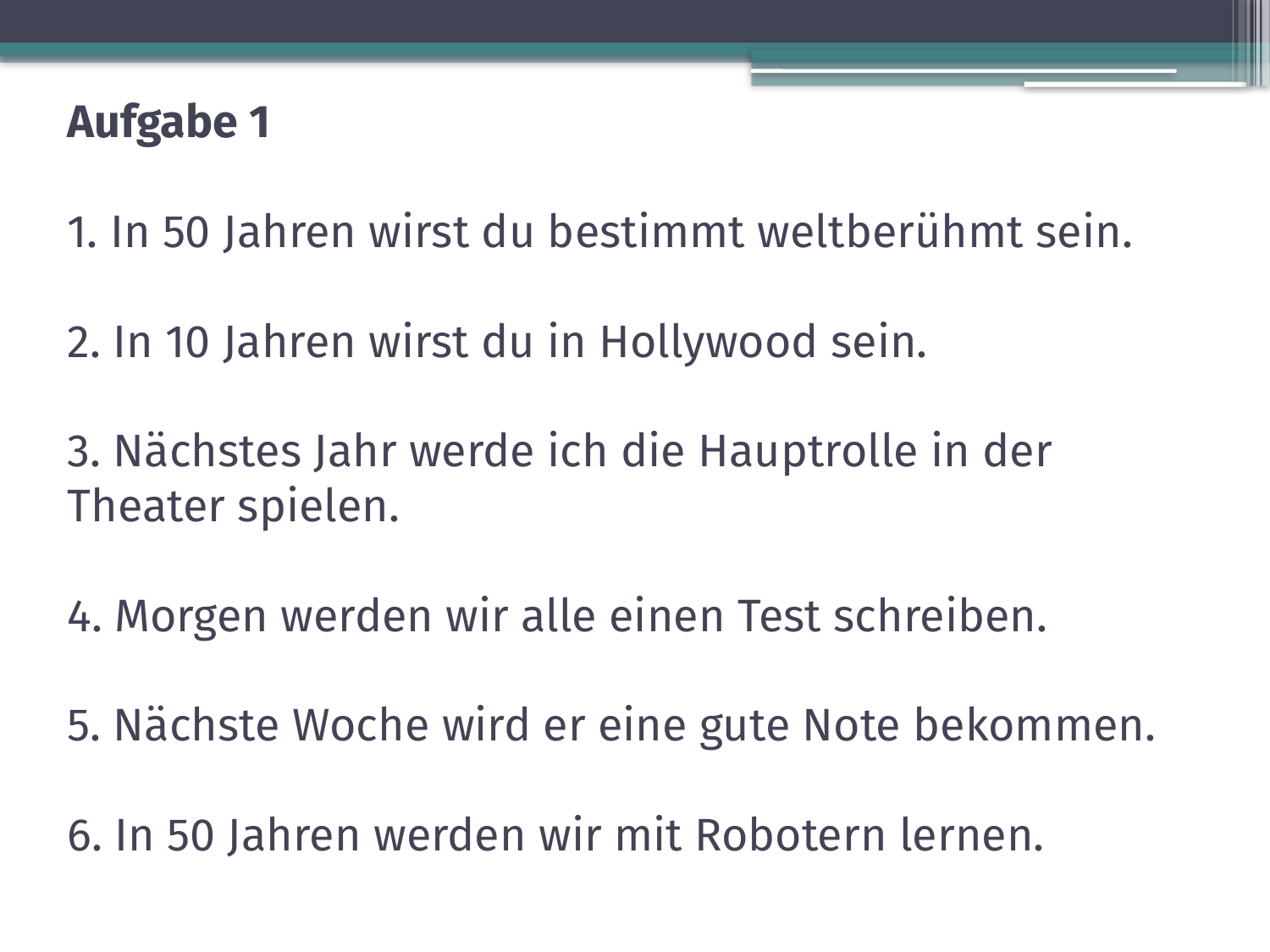

# Aufgabe 1 1. In 50 Jahren wirst du bestimmt weltberühmt sein. 2. In 10 Jahren wirst du in Hollywood sein. 3. Nächstes Jahr werde ich die Hauptrolle in der Theater spielen. 4. Morgen werden wir alle einen Test schreiben. 5. Nächste Woche wird er eine gute Note bekommen. 6. In 50 Jahren werden wir mit Robotern lernen.